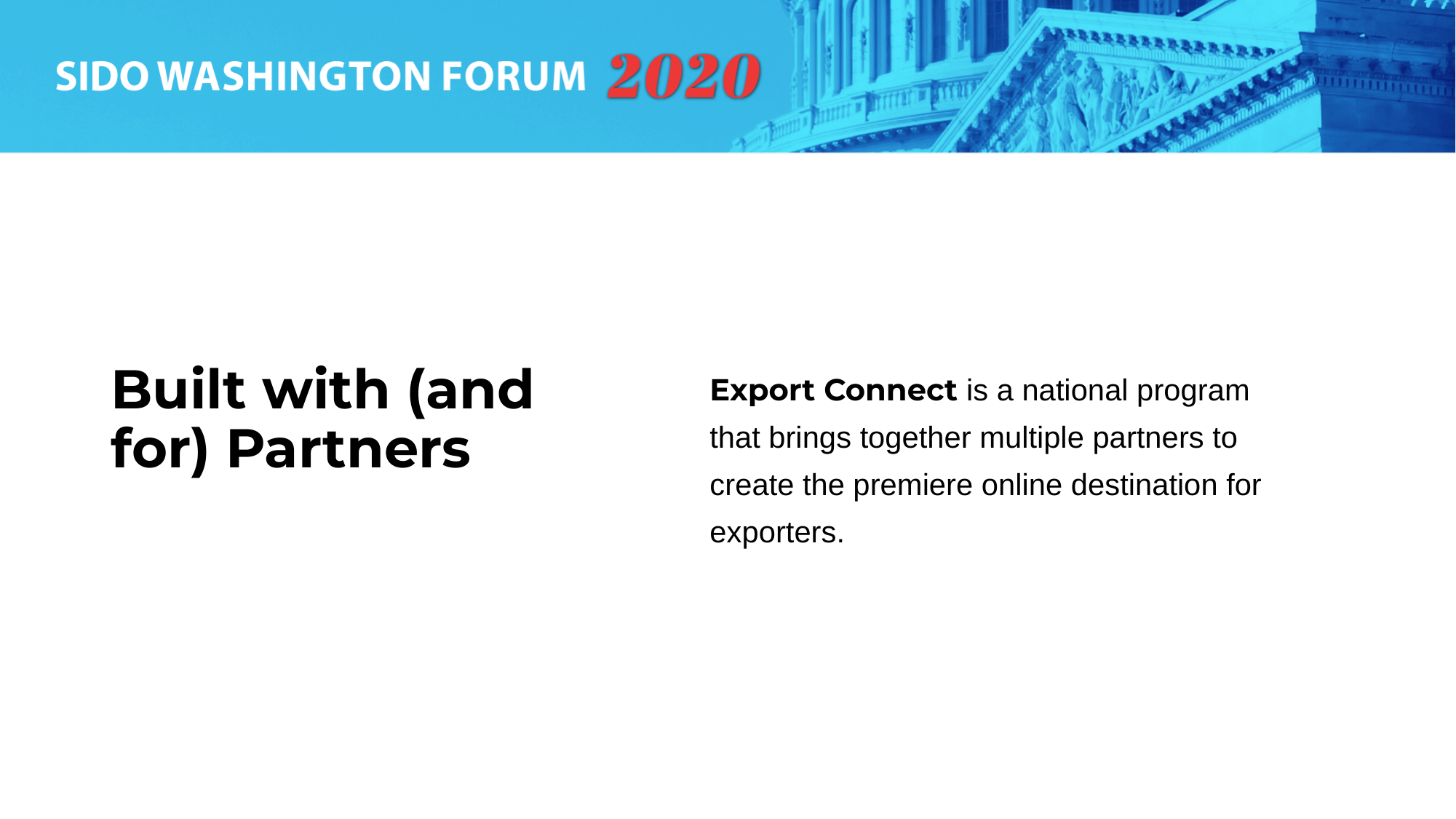

# Built with (and for) Partners
Export Connect is a national program that brings together multiple partners to create the premiere online destination for exporters.